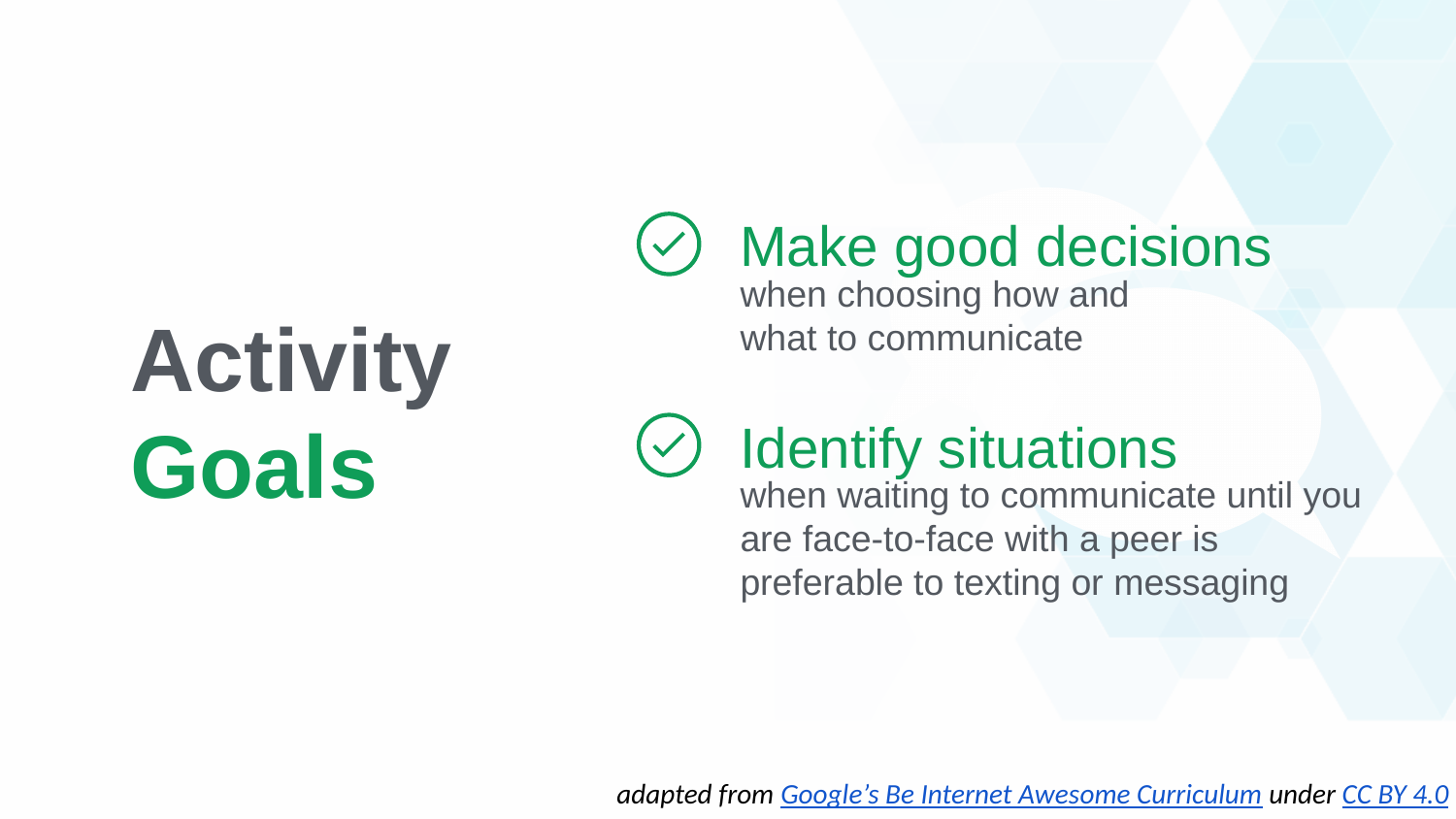

Make good decisions

when choosing how and
what to communicate
Activity
Goals
Identify situations

when waiting to communicate until you are face-to-face with a peer is preferable to texting or messaging
adapted from Google’s Be Internet Awesome Curriculum under CC BY 4.0